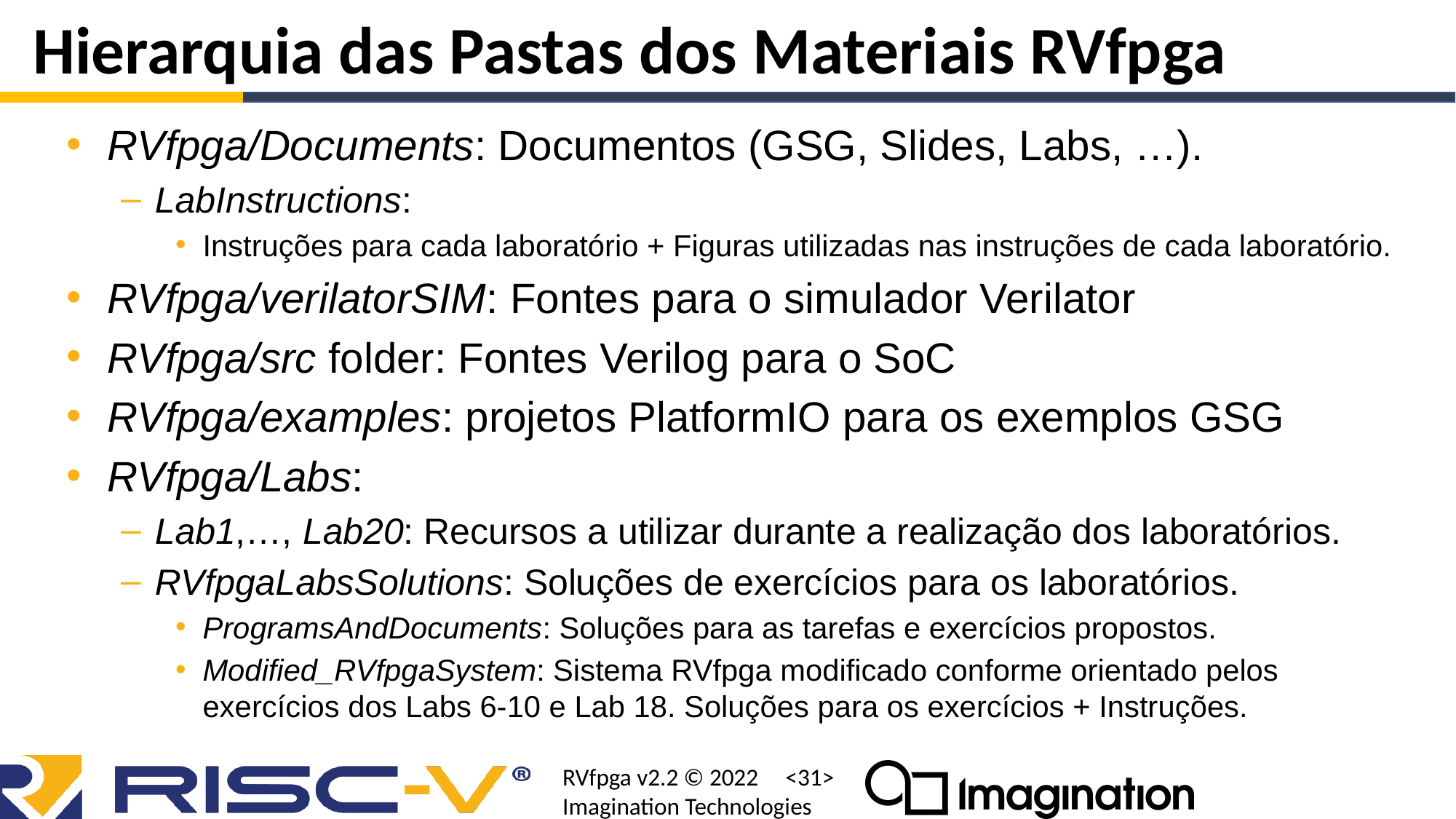

# Hierarquia das Pastas dos Materiais RVfpga
RVfpga/Documents: Documentos (GSG, Slides, Labs, …).
LabInstructions:
Instruções para cada laboratório + Figuras utilizadas nas instruções de cada laboratório.
RVfpga/verilatorSIM: Fontes para o simulador Verilator
RVfpga/src folder: Fontes Verilog para o SoC
RVfpga/examples: projetos PlatformIO para os exemplos GSG
RVfpga/Labs:
Lab1,…, Lab20: Recursos a utilizar durante a realização dos laboratórios.
RVfpgaLabsSolutions: Soluções de exercícios para os laboratórios.
ProgramsAndDocuments: Soluções para as tarefas e exercícios propostos.
Modified_RVfpgaSystem: Sistema RVfpga modificado conforme orientado pelos exercícios dos Labs 6-10 e Lab 18. Soluções para os exercícios + Instruções.